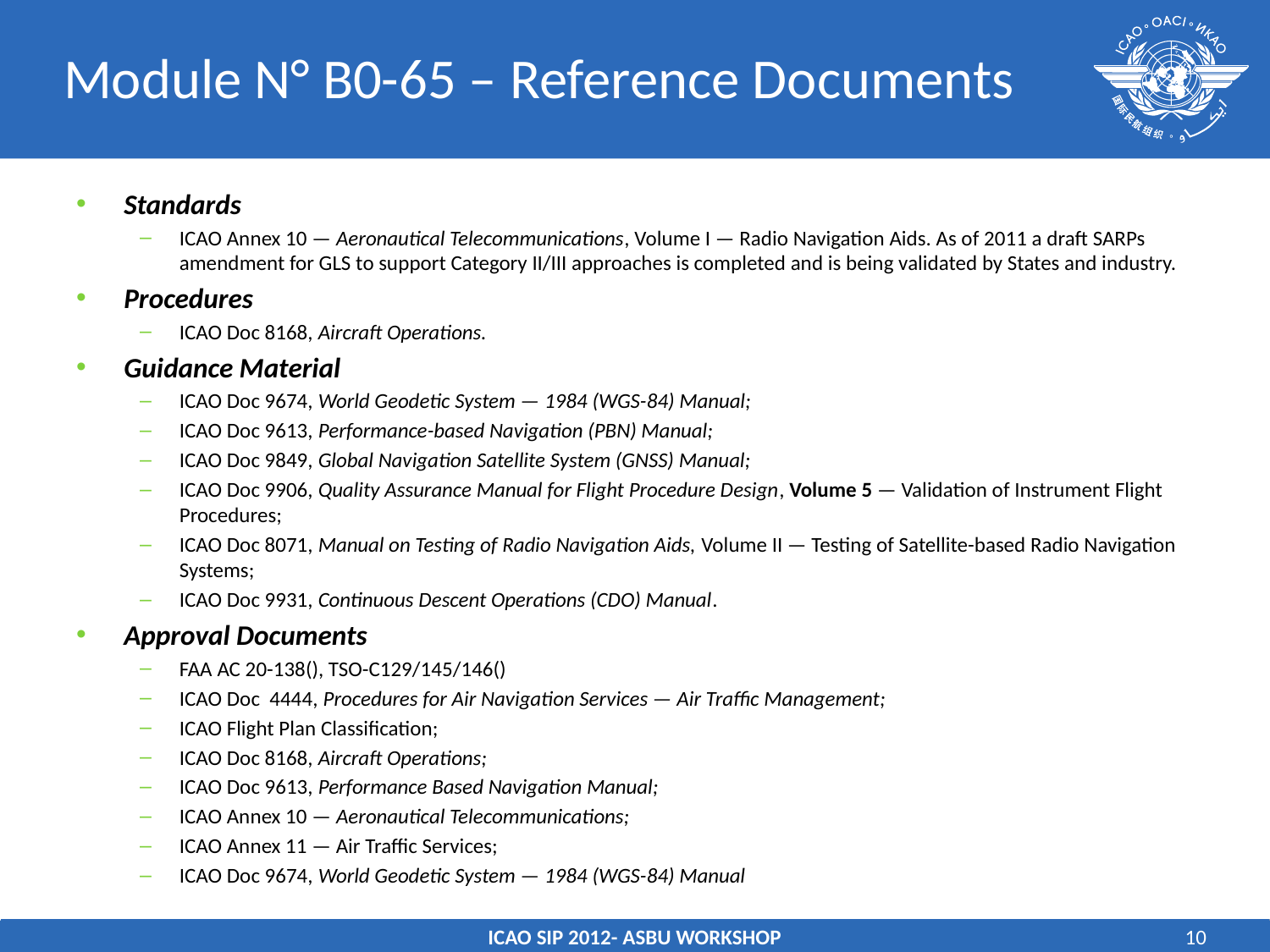

# Module N° B0-65 – Reference Documents
Standards
ICAO Annex 10 — Aeronautical Telecommunications, Volume I — Radio Navigation Aids. As of 2011 a draft SARPs amendment for GLS to support Category II/III approaches is completed and is being validated by States and industry.
Procedures
ICAO Doc 8168, Aircraft Operations.
Guidance Material
ICAO Doc 9674, World Geodetic System — 1984 (WGS-84) Manual;
ICAO Doc 9613, Performance-based Navigation (PBN) Manual;
ICAO Doc 9849, Global Navigation Satellite System (GNSS) Manual;
ICAO Doc 9906, Quality Assurance Manual for Flight Procedure Design, Volume 5 — Validation of Instrument Flight Procedures;
ICAO Doc 8071, Manual on Testing of Radio Navigation Aids, Volume II — Testing of Satellite-based Radio Navigation Systems;
ICAO Doc 9931, Continuous Descent Operations (CDO) Manual.
Approval Documents
FAA AC 20-138(), TSO-C129/145/146()
ICAO Doc  4444, Procedures for Air Navigation Services — Air Traffic Management;
ICAO Flight Plan Classification;
ICAO Doc 8168, Aircraft Operations;
ICAO Doc 9613, Performance Based Navigation Manual;
ICAO Annex 10 — Aeronautical Telecommunications;
ICAO Annex 11 — Air Traffic Services;
ICAO Doc 9674, World Geodetic System — 1984 (WGS-84) Manual

ICAO SIP 2012- ASBU WORKSHOP
10